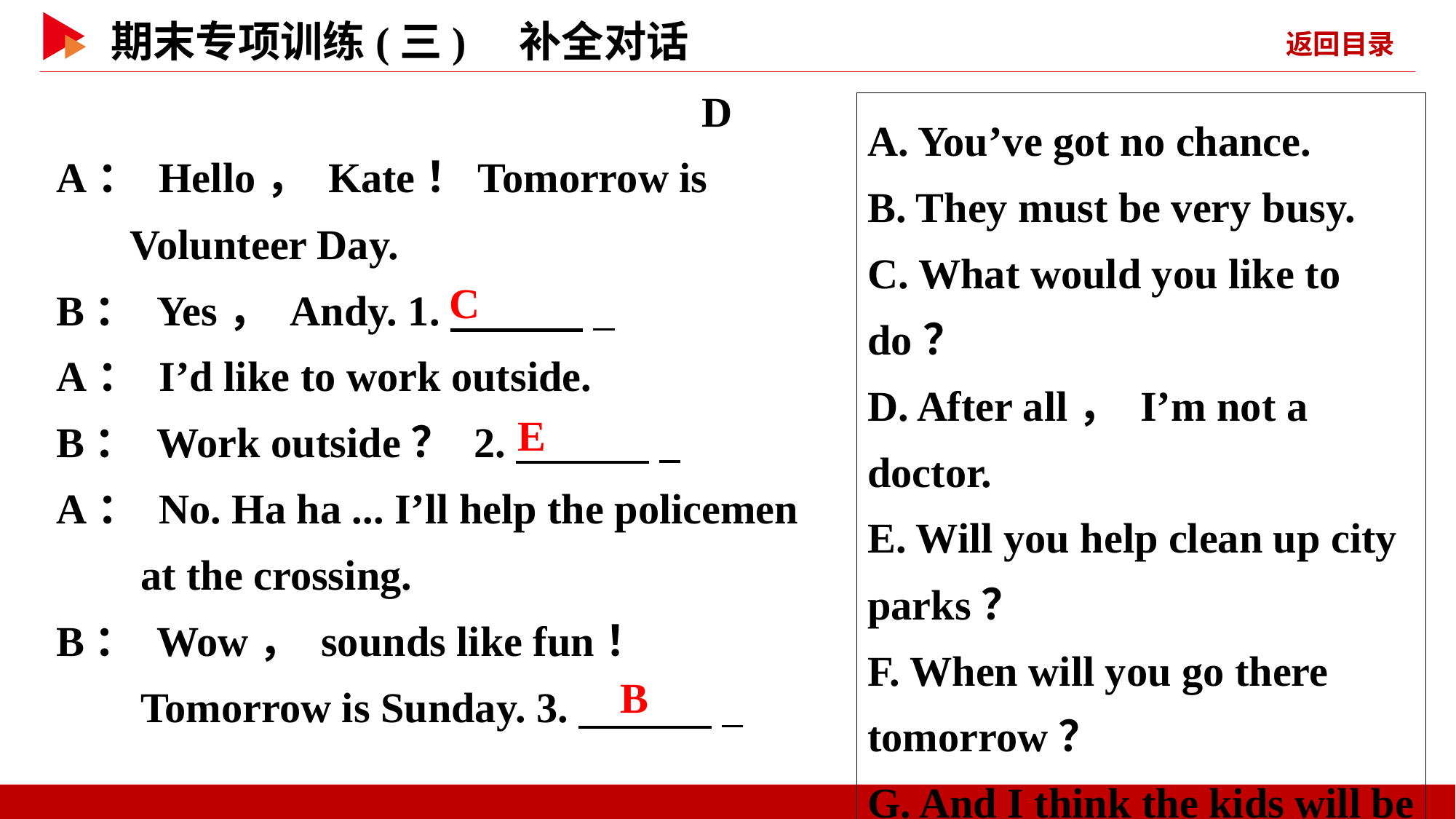

D
A： Hello， Kate！Tomorrow is
       Volunteer Day.
B： Yes， Andy. 1.　  　   _
A： I’d like to work outside.
B： Work outside？ 2.　  　   _
A： No. Ha ha ... I’ll help the policemen
        at the crossing.
B： Wow， sounds like fun！
        Tomorrow is Sunday. 3.　  　   _
A. You’ve got no chance.
B. They must be very busy.
C. What would you like to do？
D. After all， I’m not a doctor.
E. Will you help clean up city parks？
F. When will you go there tomorrow？
G. And I think the kids will be glad to see you.
　C
　E
　B